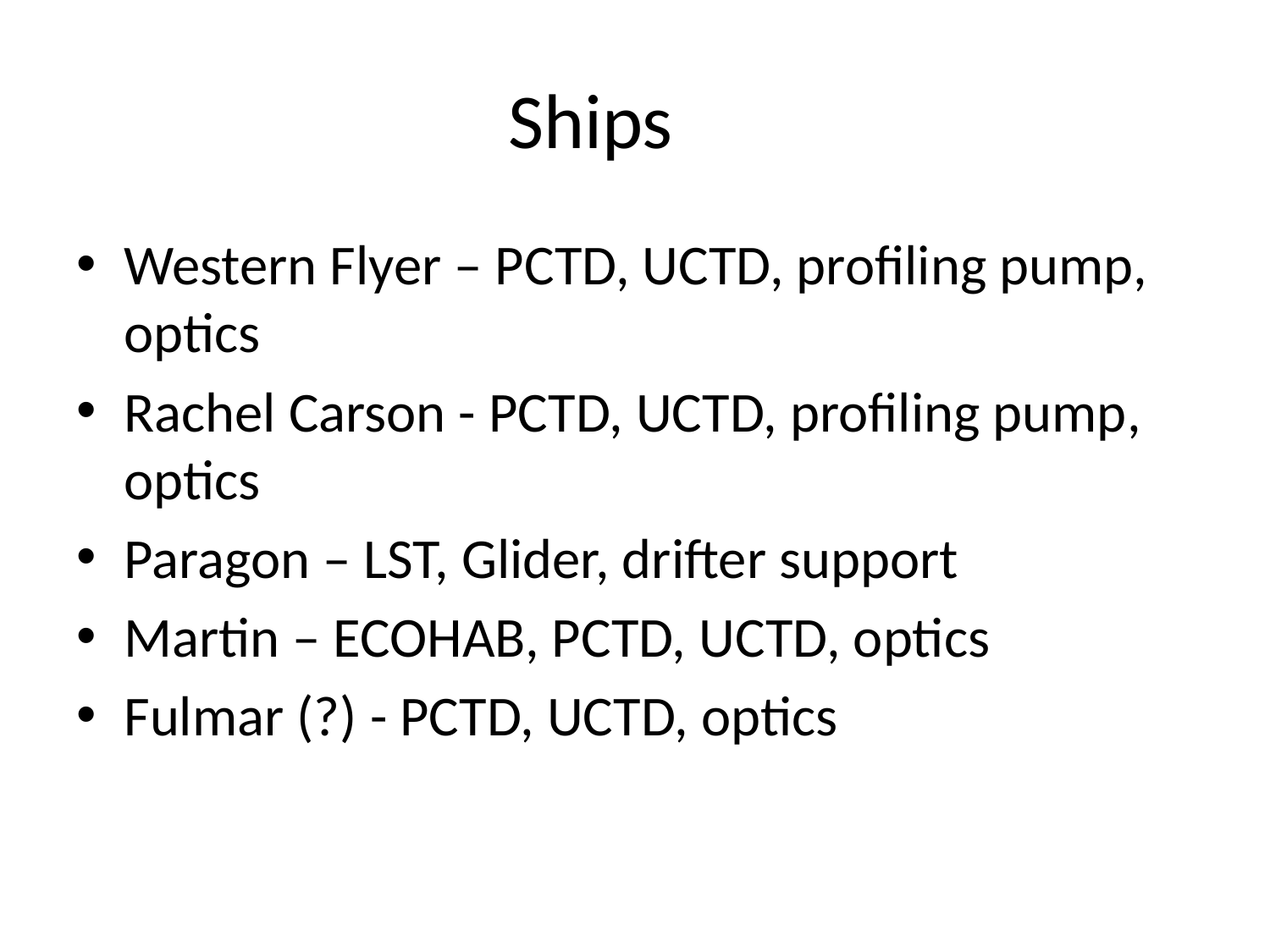

# Ships
Western Flyer – PCTD, UCTD, profiling pump, optics
Rachel Carson - PCTD, UCTD, profiling pump, optics
Paragon – LST, Glider, drifter support
Martin – ECOHAB, PCTD, UCTD, optics
Fulmar (?) - PCTD, UCTD, optics